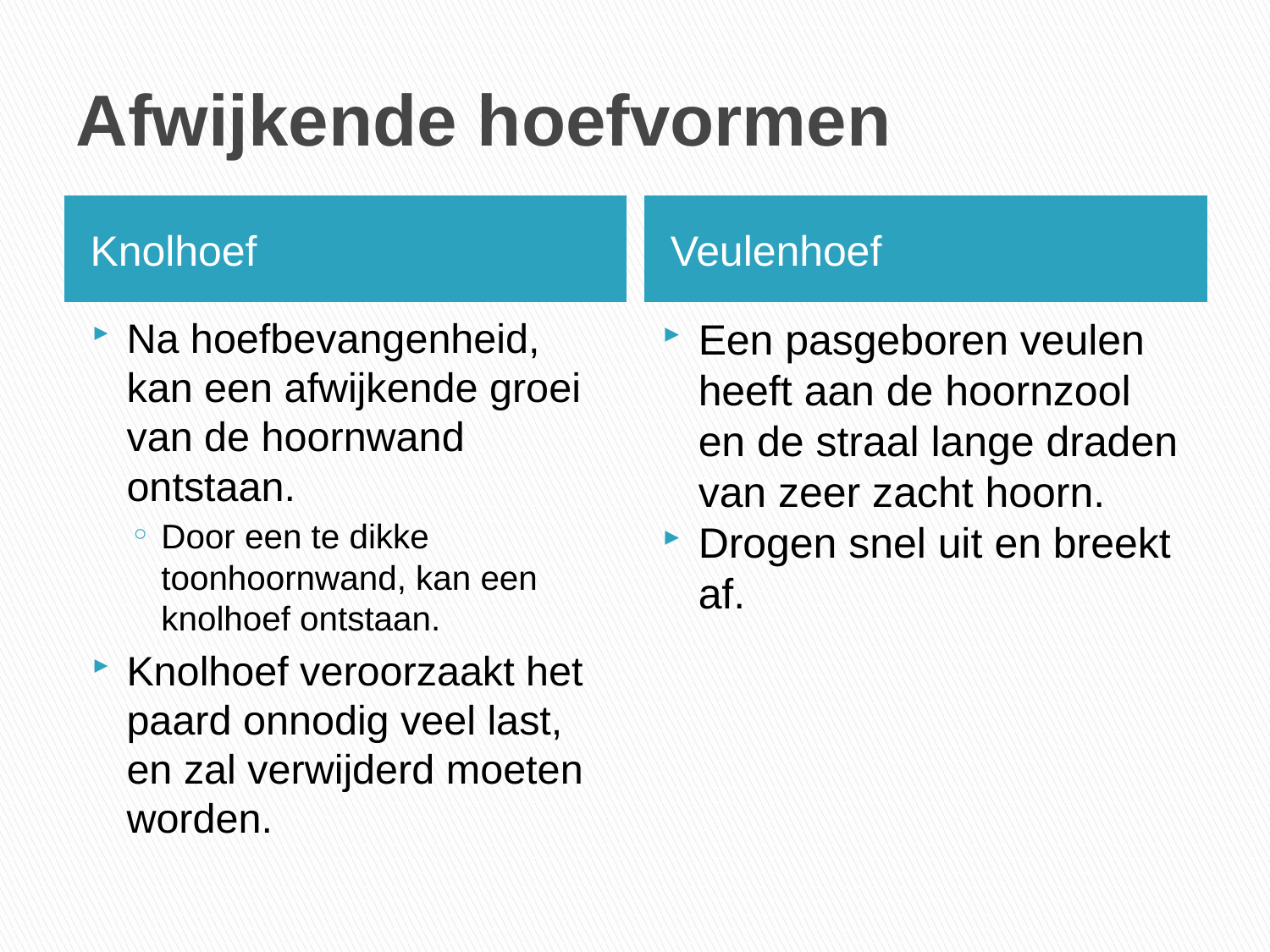

# Afwijkende hoefvormen
Knolhoef
Veulenhoef
Na hoefbevangenheid, kan een afwijkende groei van de hoornwand ontstaan.
Door een te dikke toonhoornwand, kan een knolhoef ontstaan.
Knolhoef veroorzaakt het paard onnodig veel last, en zal verwijderd moeten worden.

Een pasgeboren veulen heeft aan de hoornzool en de straal lange draden van zeer zacht hoorn.
Drogen snel uit en breekt af.